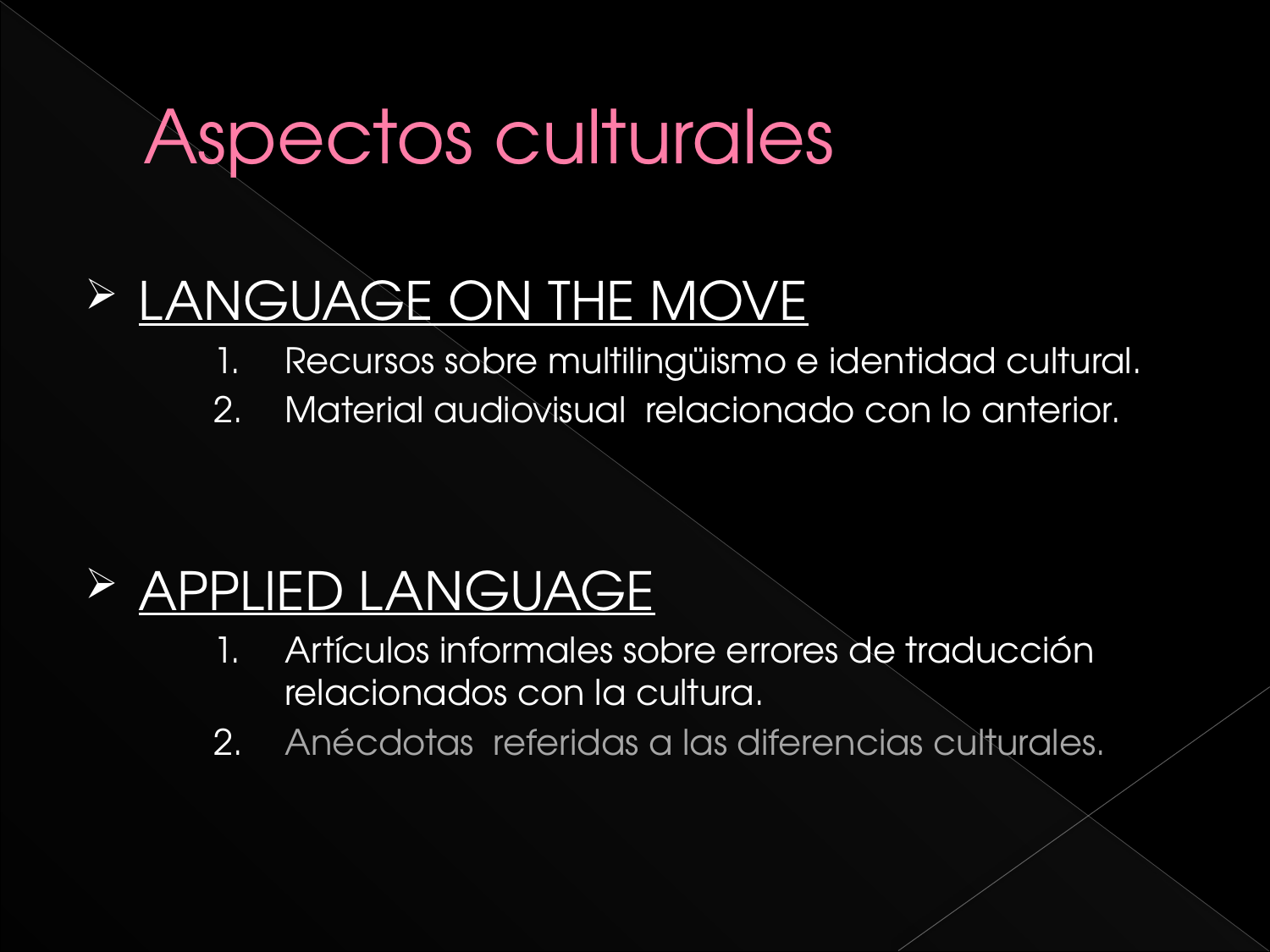

# Aspectos culturales
LANGUAGE ON THE MOVE
Recursos sobre multilingüismo e identidad cultural.
Material audiovisual  relacionado con lo anterior.

APPLIED LANGUAGE
Artículos informales sobre errores de traducción relacionados con la cultura.
Anécdotas  referidas a las diferencias culturales.